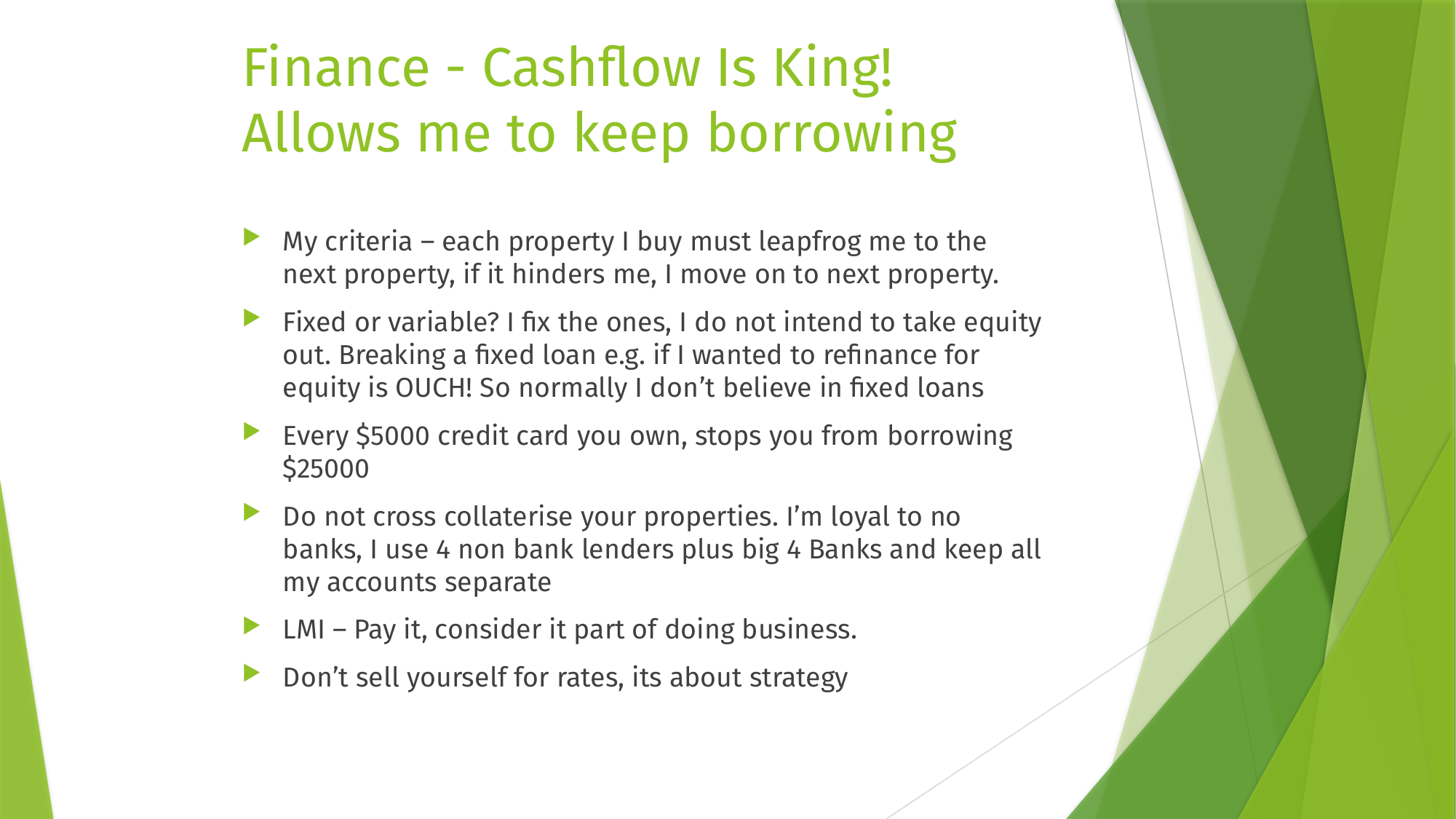

# Finance - Cashflow Is King! Allows me to keep borrowing
My criteria – each property I buy must leapfrog me to the next property, if it hinders me, I move on to next property.
Fixed or variable? I fix the ones, I do not intend to take equity out. Breaking a fixed loan e.g. if I wanted to refinance for equity is OUCH! So normally I don’t believe in fixed loans
Every $5000 credit card you own, stops you from borrowing $25000
Do not cross collaterise your properties. I’m loyal to no banks, I use 4 non bank lenders plus big 4 Banks and keep all my accounts separate
LMI – Pay it, consider it part of doing business.
Don’t sell yourself for rates, its about strategy